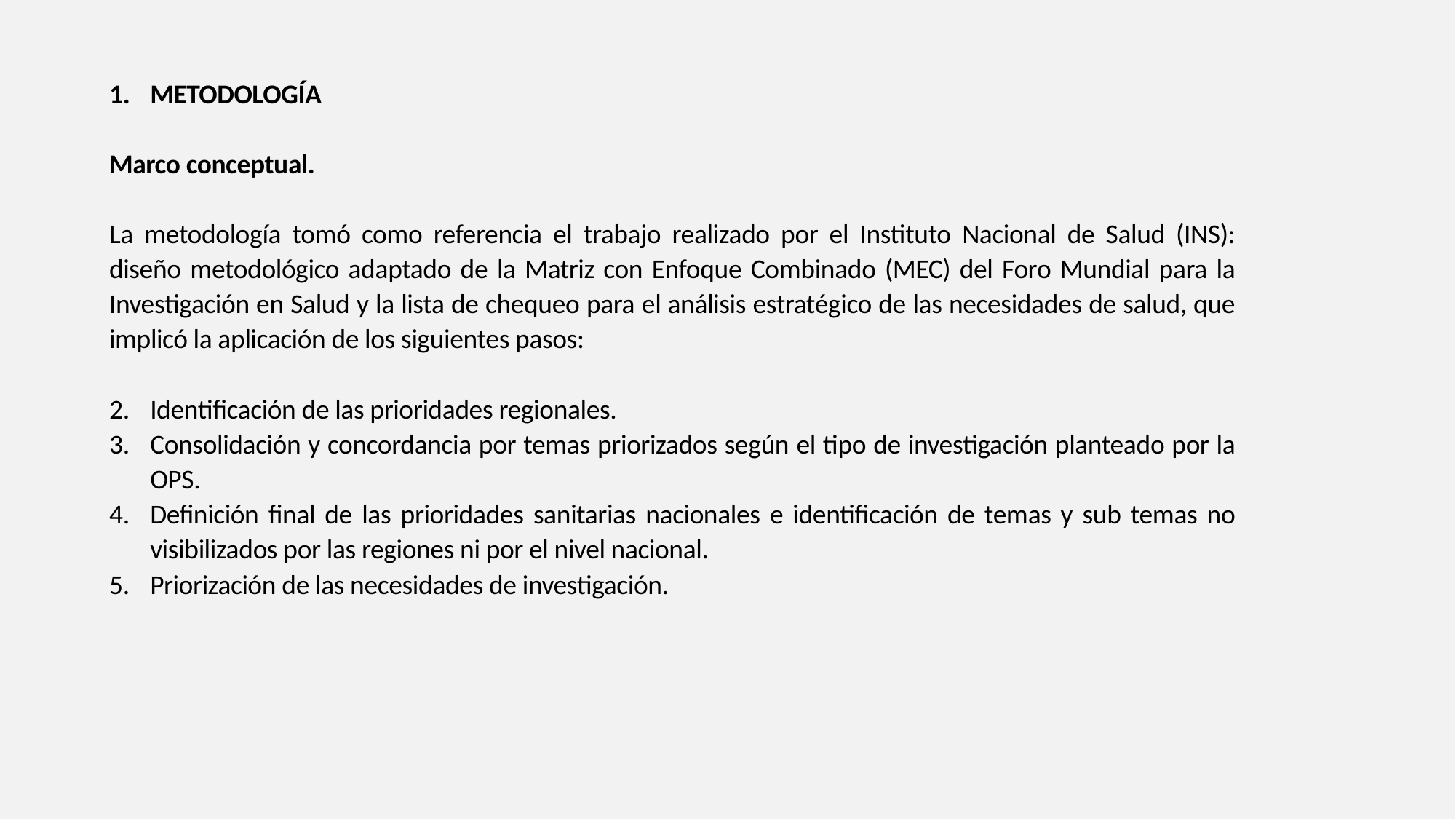

METODOLOGÍA

Marco conceptual.

La metodología tomó como referencia el trabajo realizado por el Instituto Nacional de Salud (INS): diseño metodológico adaptado de la Matriz con Enfoque Combinado (MEC) del Foro Mundial para la Investigación en Salud y la lista de chequeo para el análisis estratégico de las necesidades de salud, que implicó la aplicación de los siguientes pasos:

Identificación de las prioridades regionales.
Consolidación y concordancia por temas priorizados según el tipo de investigación planteado por la OPS.
Definición final de las prioridades sanitarias nacionales e identificación de temas y sub temas no visibilizados por las regiones ni por el nivel nacional.
Priorización de las necesidades de investigación.